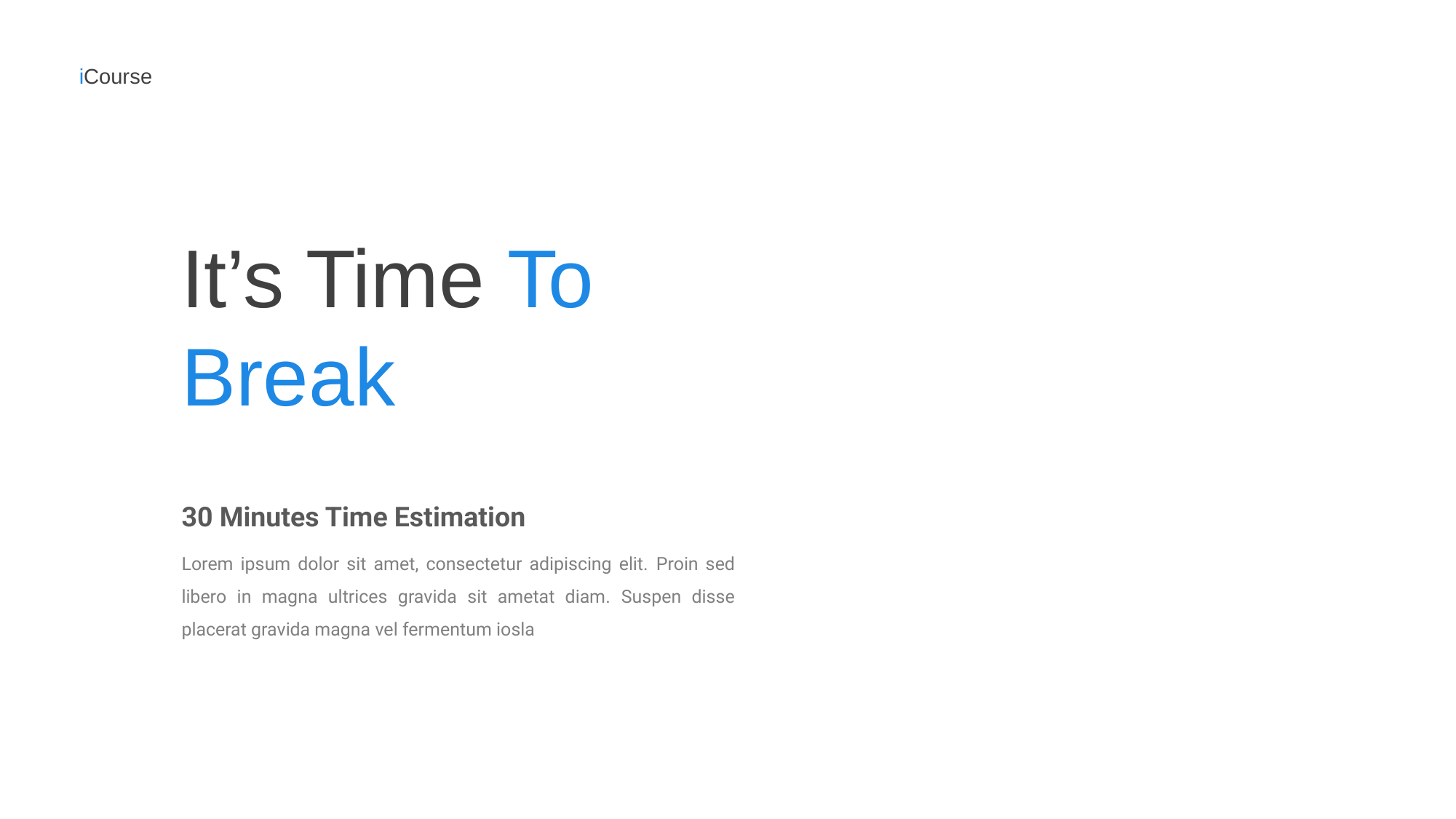

iCourse
It’s Time To Break
30 Minutes Time Estimation
Lorem ipsum dolor sit amet, consectetur adipiscing elit. Proin sed libero in magna ultrices gravida sit ametat diam. Suspen disse placerat gravida magna vel fermentum iosla